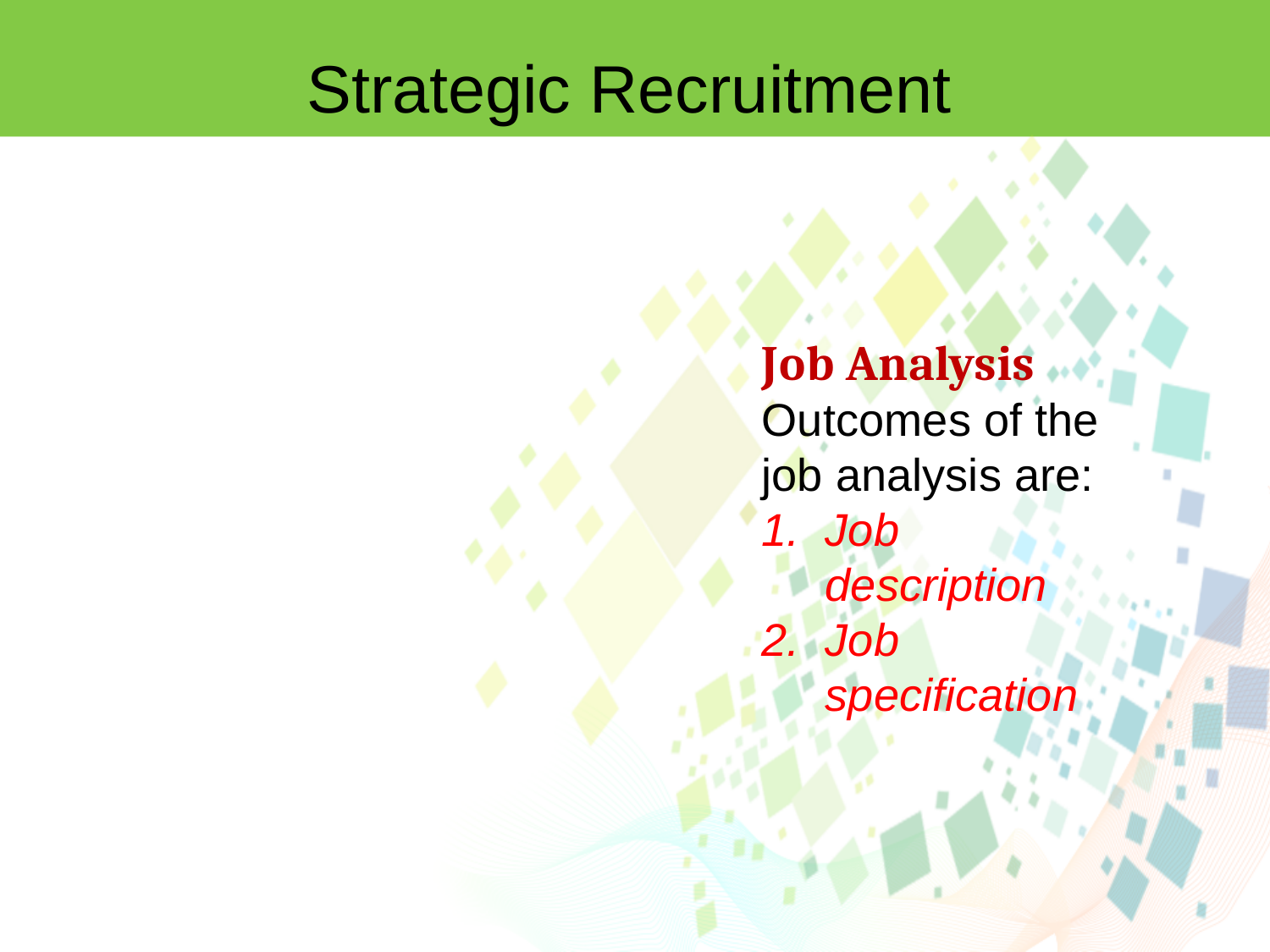

Strategic Recruitment

Job Analysis
Outcomes of the job analysis are:
Job description
Job specification